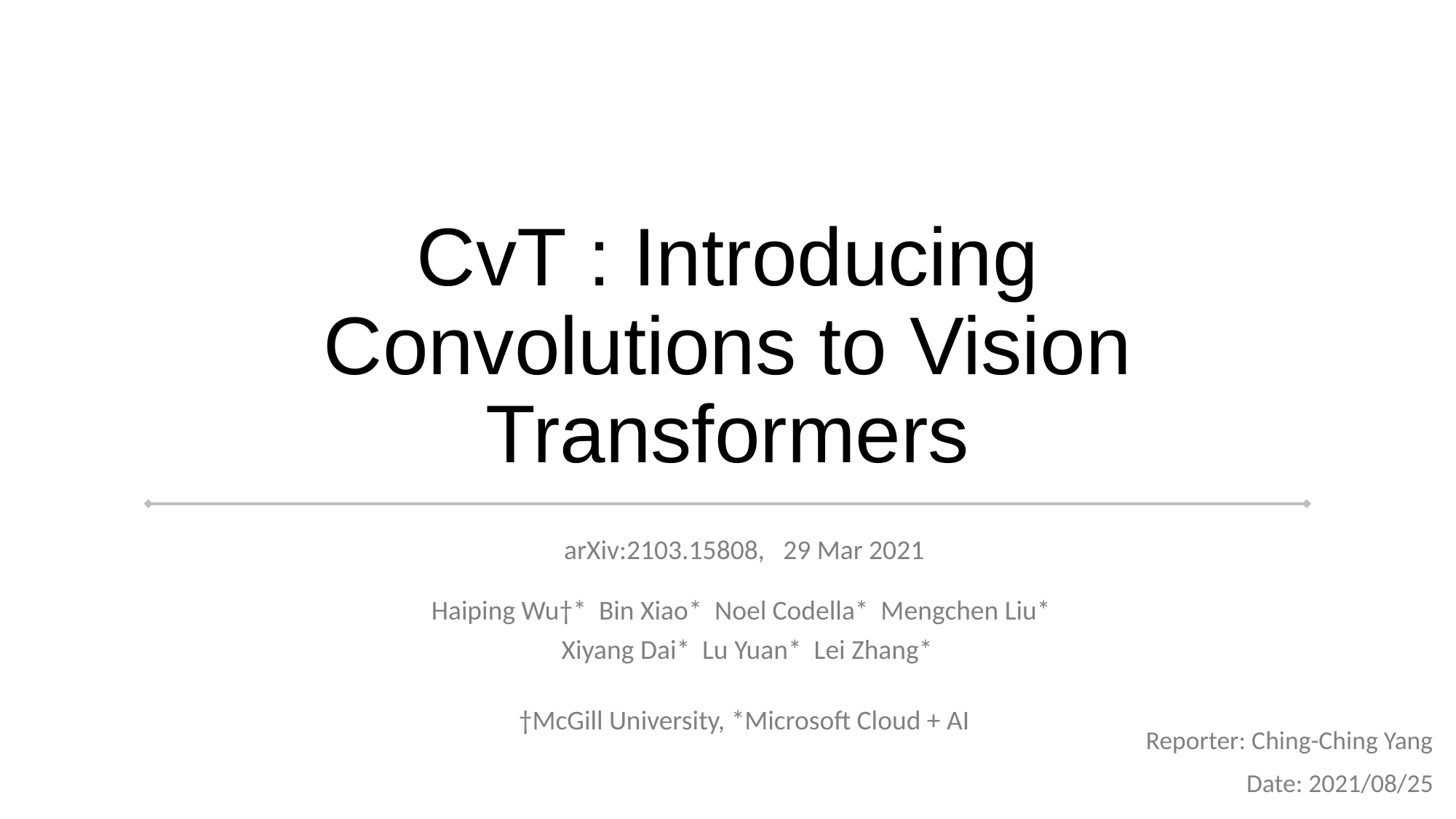

# CvT : Introducing Convolutions to Vision Transformers
arXiv:2103.15808,   29 Mar 2021
Haiping Wu†*  Bin Xiao*  Noel Codella*  Mengchen Liu*
 Xiyang Dai*  Lu Yuan*  Lei Zhang*
†McGill University, *Microsoft Cloud + AI
Reporter: Ching-Ching Yang
Date: 2021/08/25